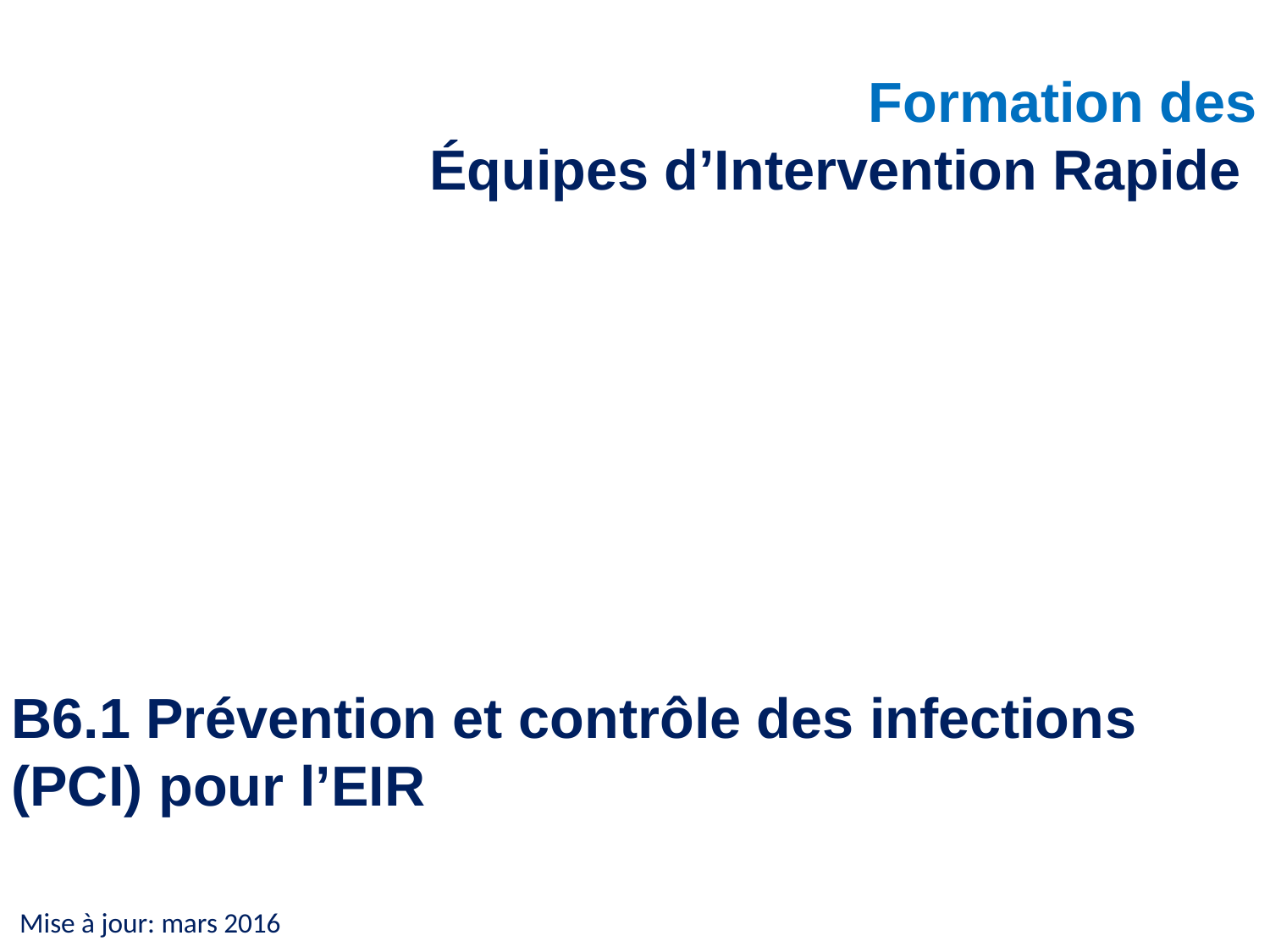

Formation des
Équipes d’Intervention Rapide
B6.1 Prévention et contrôle des infections (PCI) pour l’EIR
Mise à jour: mars 2016